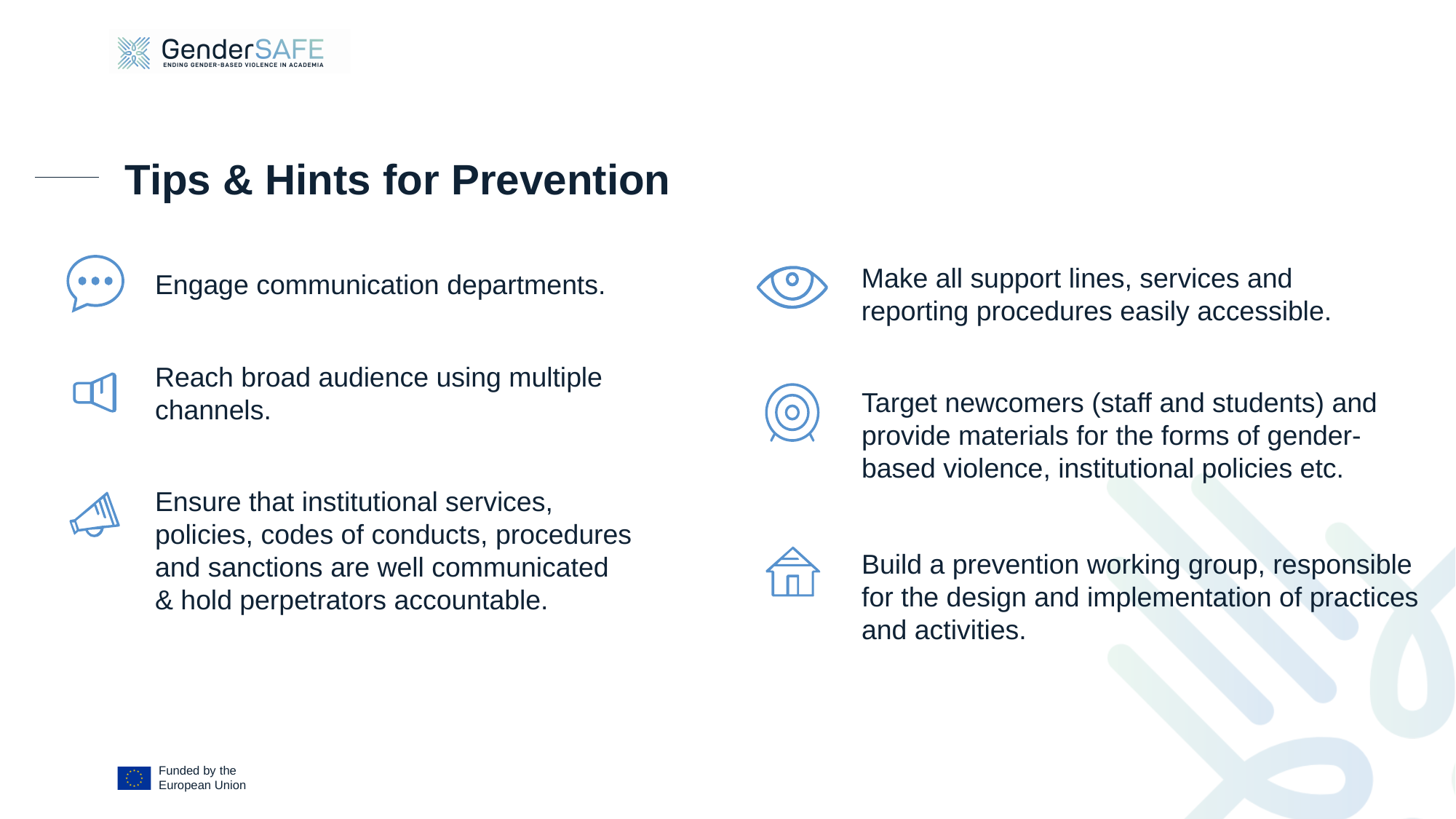

# Tips & Hints for Prevention

Make all support lines, services and reporting procedures easily accessible.
Engage communication departments.

Reach broad audience using multiple channels.

Target newcomers (staff and students) and provide materials for the forms of gender-based violence, institutional policies etc.

Ensure that institutional services, policies, codes of conducts, procedures and sanctions are well communicated & hold perpetrators accountable.

Build a prevention working group, responsible for the design and implementation of practices and activities.